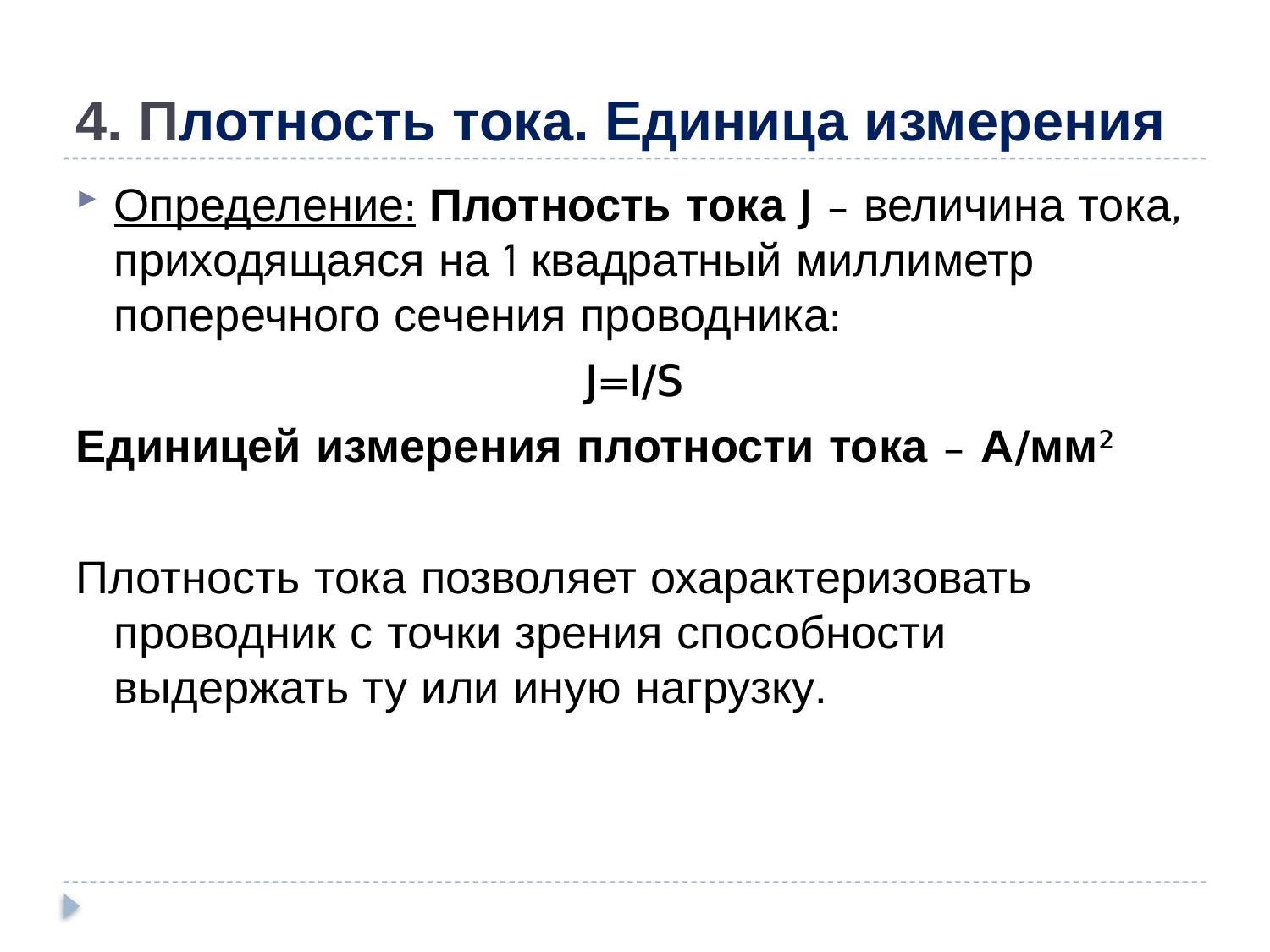

# 4. Плотность тока. Единица измерения
Определение: Плотность тока J – величина тока, приходящаяся на 1 квадратный миллиметр поперечного сечения проводника:
J=I/S
Единицей измерения плотности тока – А/мм2

Плотность тока позволяет охарактеризовать проводник с точки зрения способности выдержать ту или иную нагрузку.